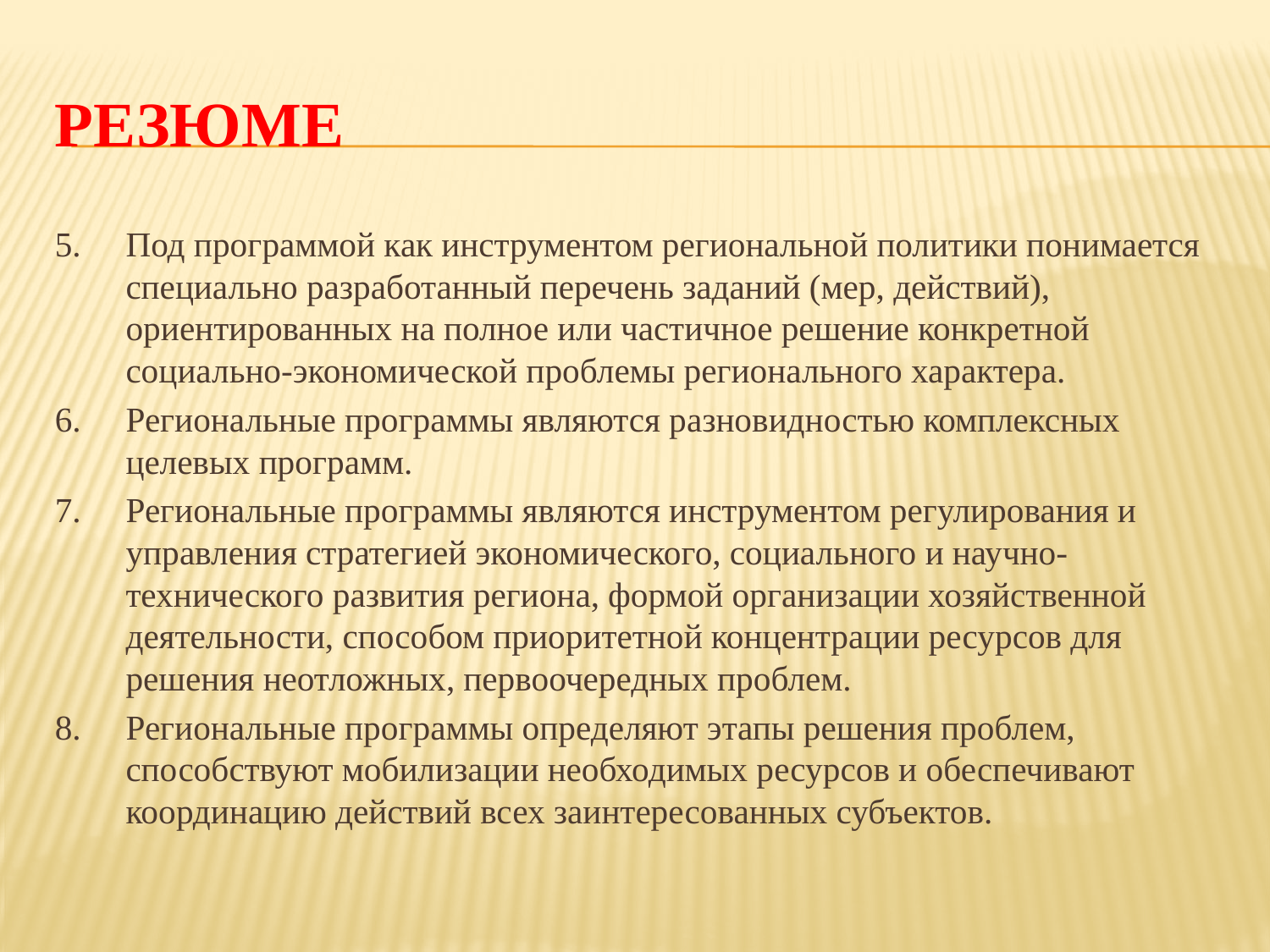

# резюме
Под программой как инструментом региональной политики понимается специально разработанный перечень заданий (мер, действий), ориентированных на полное или частичное решение конкретной социально-экономической проблемы регионального характера.
Региональные программы являются разновидностью комплексных целевых программ.
Региональные программы являются инструментом регулирования и управления стратегией экономического, социального и научно-технического развития региона, формой организации хозяйственной деятельности, способом приоритетной концентрации ресурсов для решения неотложных, первоочередных проблем.
Региональные программы определяют этапы решения проблем, способствуют мобилизации необходимых ресурсов и обеспечивают координацию действий всех заинтересованных субъектов.